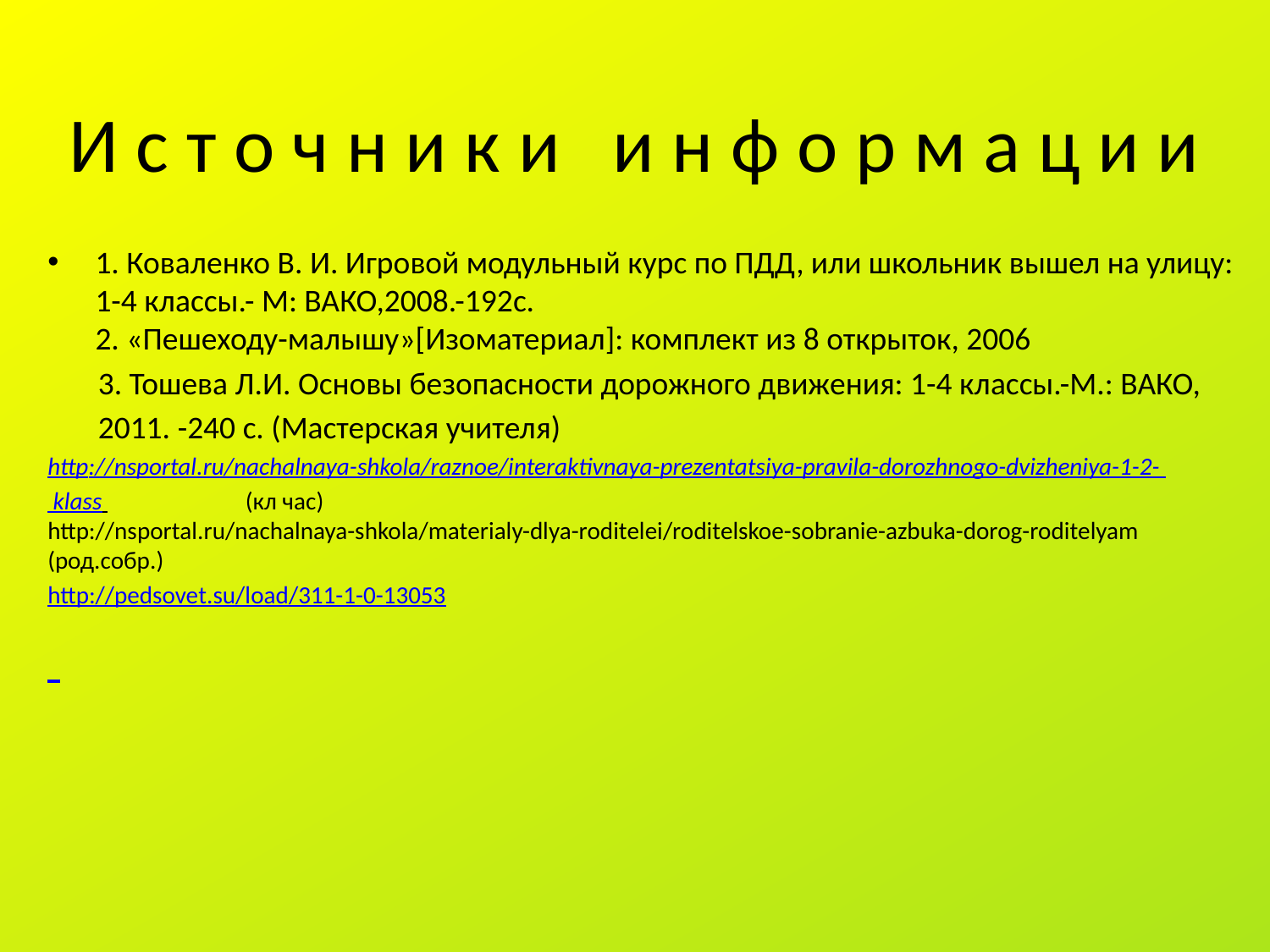

И с т о ч н и к и   и н ф о р м а ц и и
1. Коваленко В. И. Игровой модульный курс по ПДД, или школьник вышел на улицу: 1-4 классы.- М: ВАКО,2008.-192с.
2. «Пешеходу-малышу»[Изоматериал]: комплект из 8 открыток, 2006
       3. Тошева Л.И. Основы безопасности дорожного движения: 1-4 классы.-М.: ВАКО,
       2011. -240 с. (Мастерская учителя)
http://nsportal.ru/nachalnaya-shkola/raznoe/interaktivnaya-prezentatsiya-pravila-dorozhnogo-dvizheniya-1-2-
 klass                          (кл час)
http://nsportal.ru/nachalnaya-shkola/materialy-dlya-roditelei/roditelskoe-sobranie-azbuka-dorog-roditelyam                 (род.собр.)
http://pedsovet.su/load/311-1-0-13053